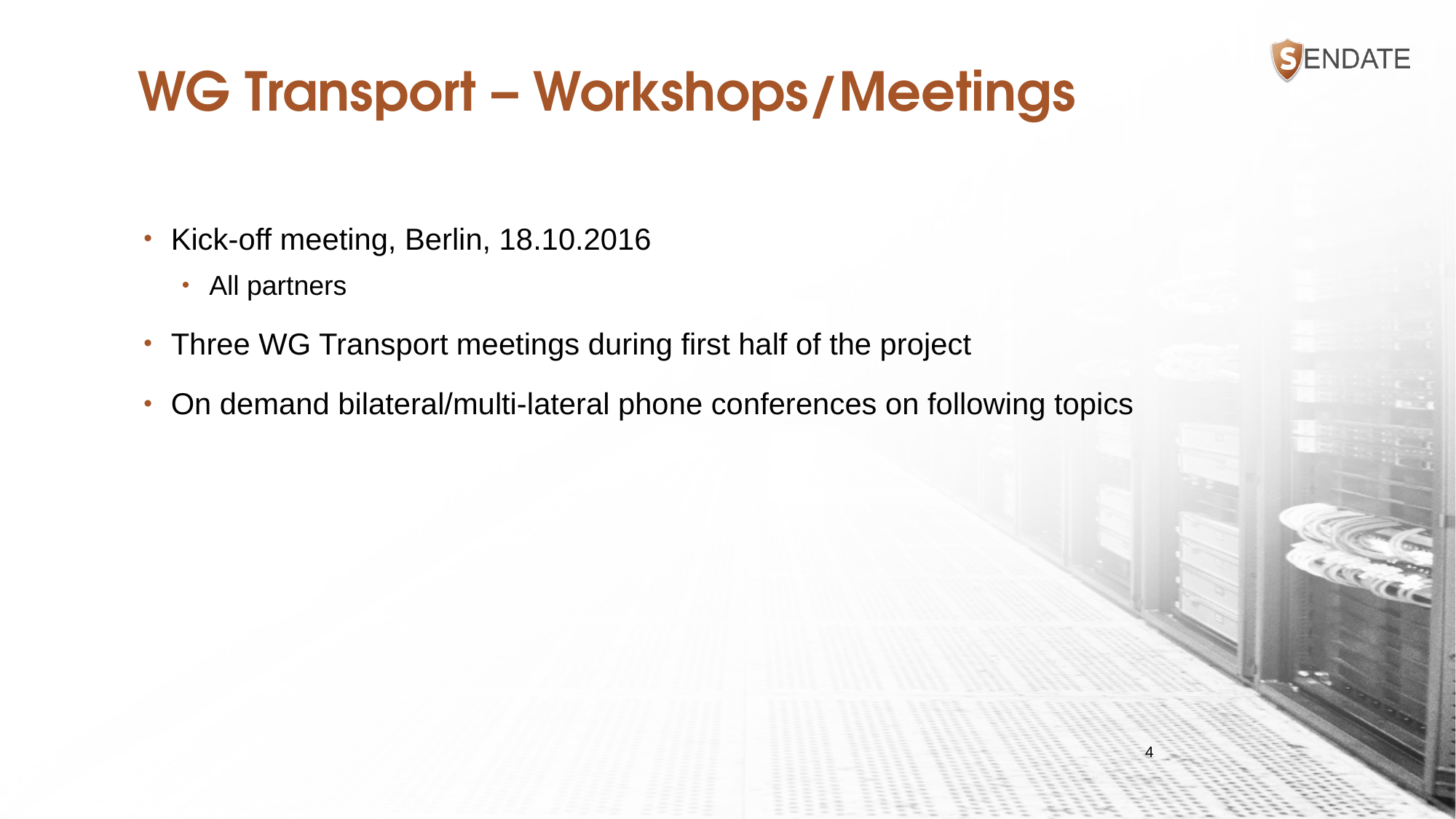

# WG Transport – Workshops/Meetings
Kick-off meeting, Berlin, 18.10.2016
All partners
Three WG Transport meetings during first half of the project
On demand bilateral/multi-lateral phone conferences on following topics

4